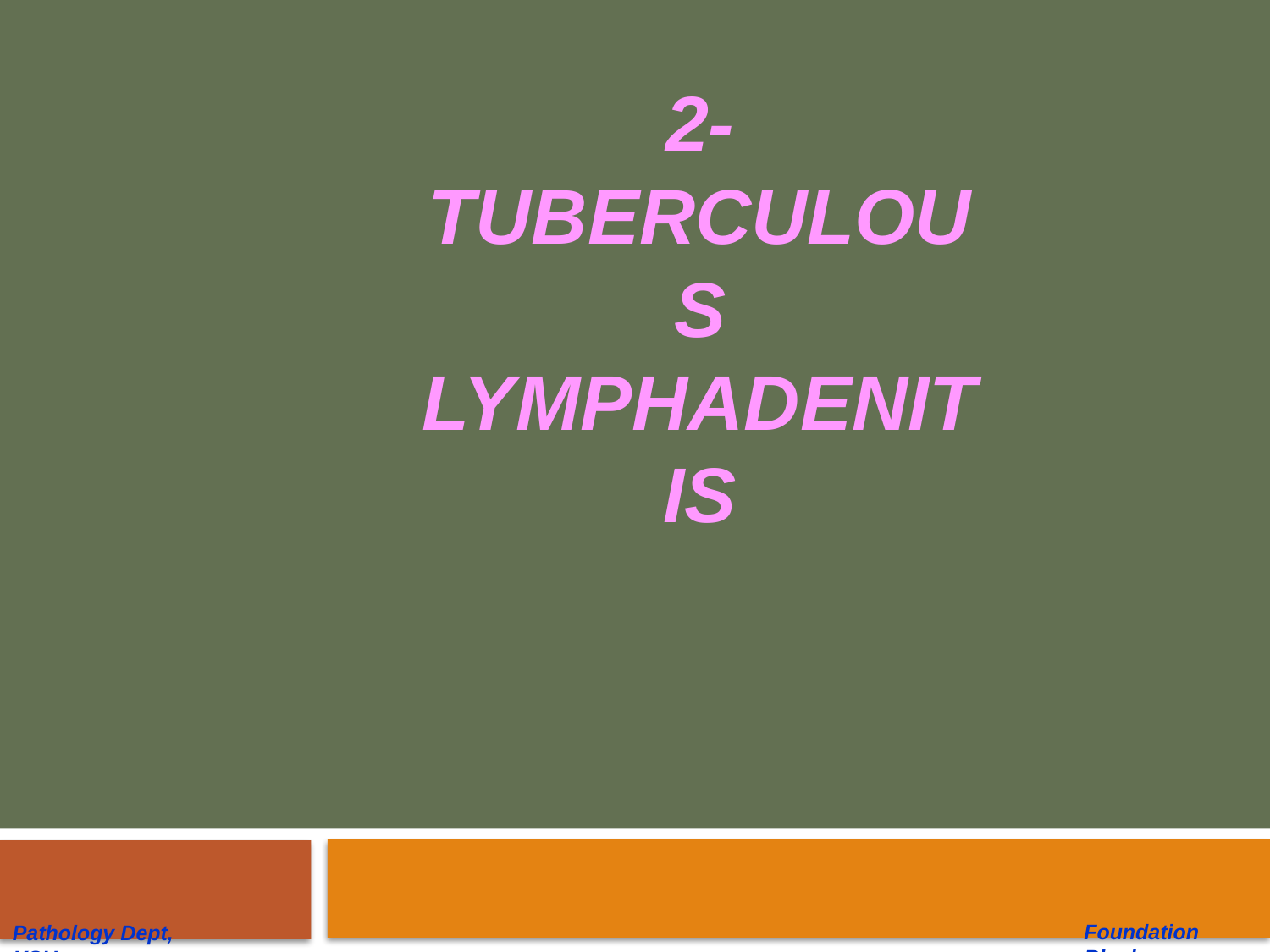

# 2- Tuberculous Lymphadenitis
Foundation Block
Pathology Dept, KSU